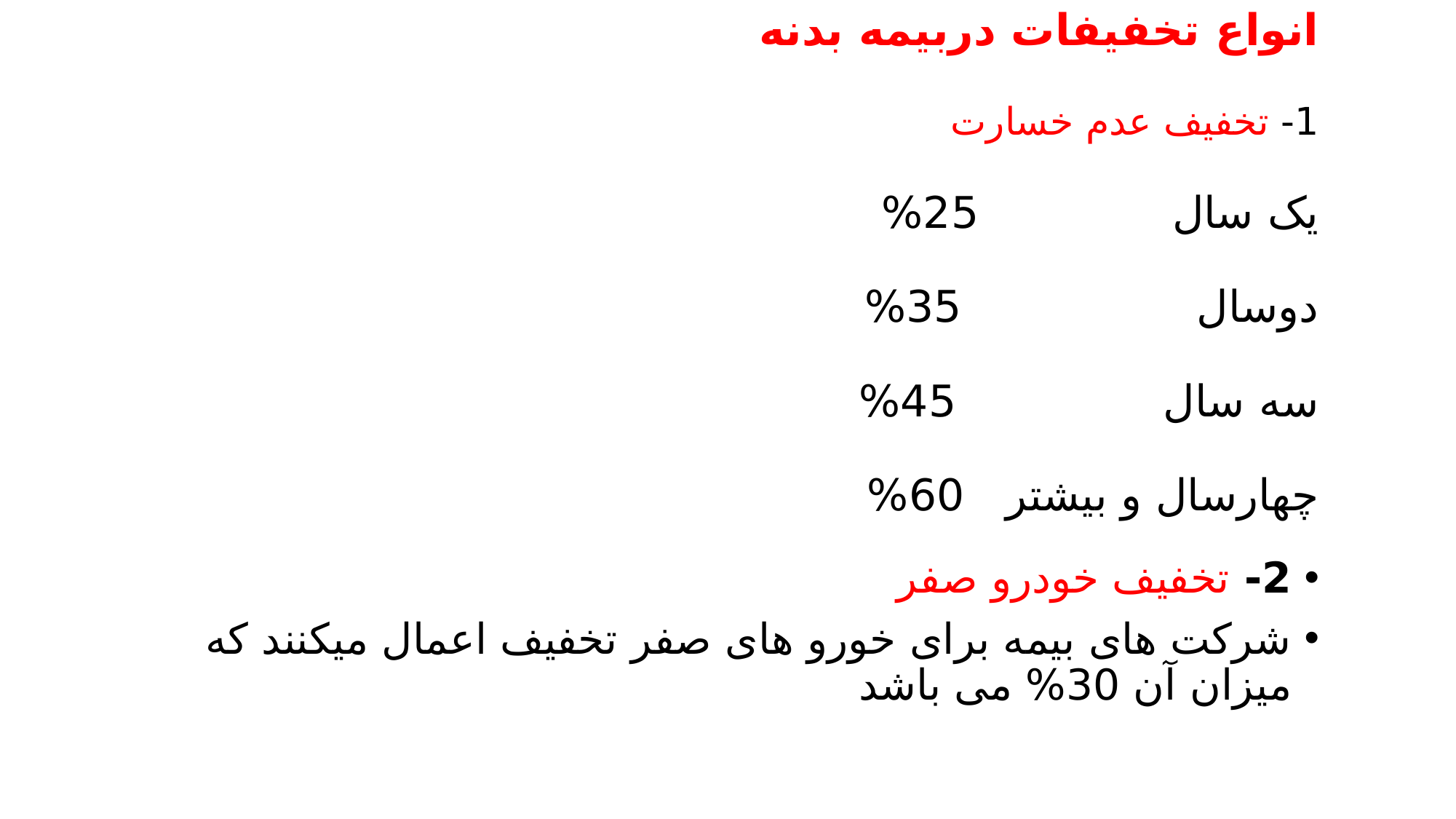

# انواع تخفیفات دربیمه بدنه 1- تخفیف عدم خسارت یک سال              25% دوسال                 35% سه سال               45% چهارسال و بیشتر   60%
2- تخفیف خودرو صفر
شرکت های بیمه برای خورو های صفر تخفیف اعمال میکنند که میزان آن 30% می باشد